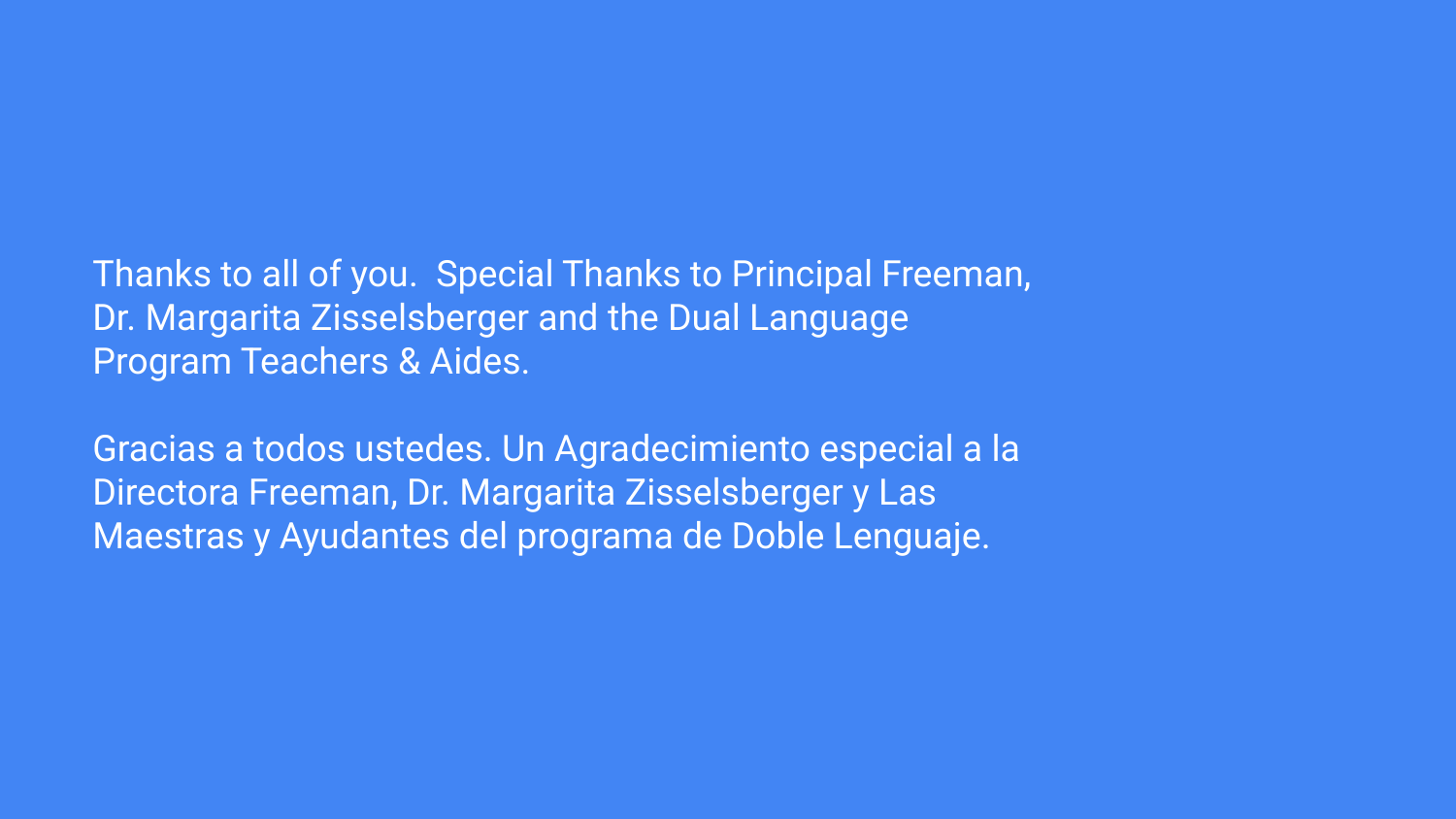

# Thanks to all of you.  Special Thanks to Principal Freeman, Dr. Margarita Zisselsberger and the Dual Language Program Teachers & Aides.

Gracias a todos ustedes. Un Agradecimiento especial a la Directora Freeman, Dr. Margarita Zisselsberger y Las Maestras y Ayudantes del programa de Doble Lenguaje.